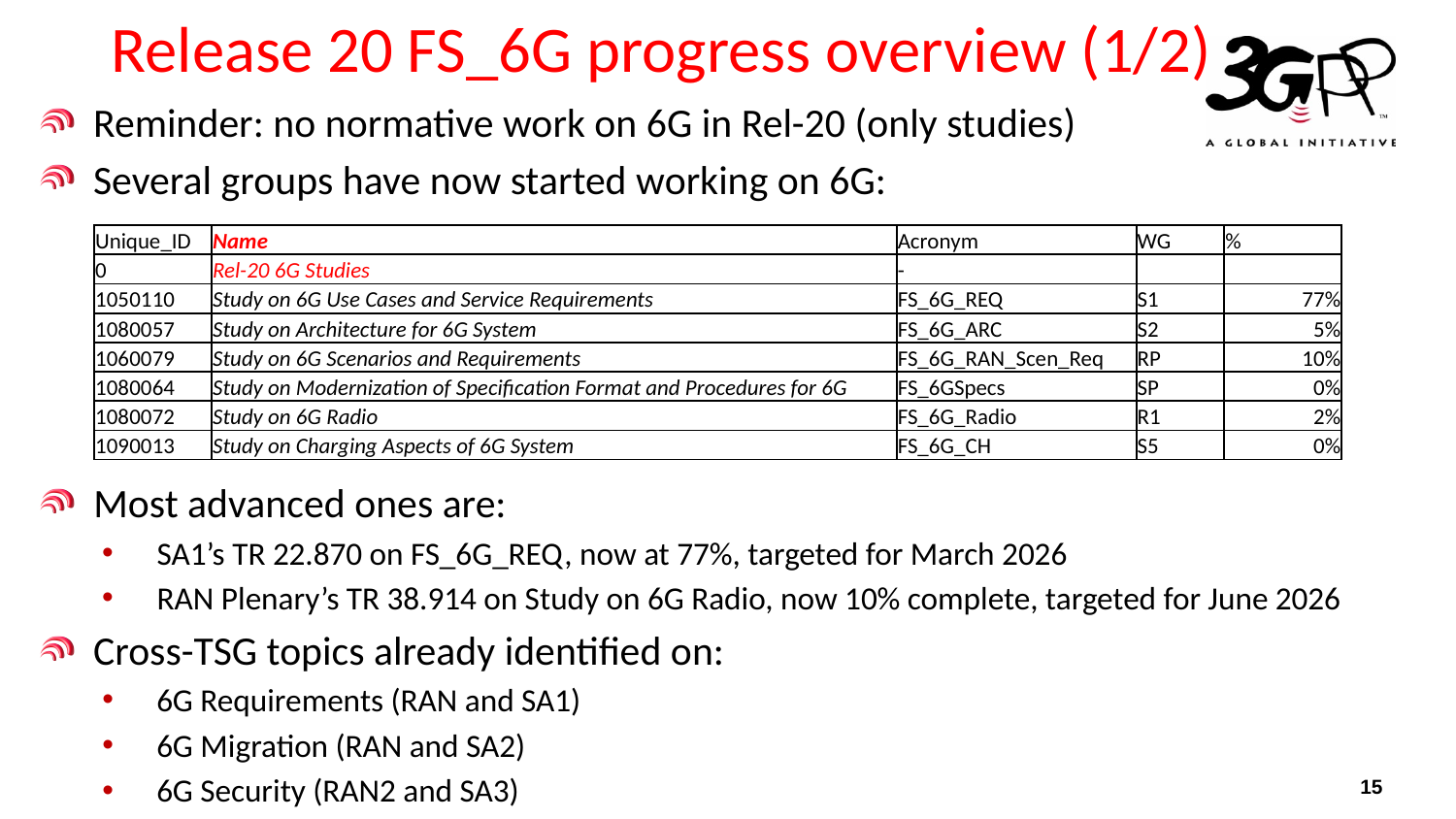

# Release 20 FS_6G progress overview (1/2)
Reminder: no normative work on 6G in Rel-20 (only studies)
Several groups have now started working on 6G:

| Unique\_ID | Name | Acronym | WG | % |
| --- | --- | --- | --- | --- |
| 0 | Rel-20 6G Studies | - |  |  |
| 1050110 | Study on 6G Use Cases and Service Requirements | FS\_6G\_REQ | S1 | 77% |
| 1080057 | Study on Architecture for 6G System | FS\_6G\_ARC | S2 | 5% |
| 1060079 | Study on 6G Scenarios and Requirements | FS\_6G\_RAN\_Scen\_Req | RP | 10% |
| 1080064 | Study on Modernization of Specification Format and Procedures for 6G | FS\_6GSpecs | SP | 0% |
| 1080072 | Study on 6G Radio | FS\_6G\_Radio | R1 | 2% |
| 1090013 | Study on Charging Aspects of 6G System | FS\_6G\_CH | S5 | 0% |
Most advanced ones are:
SA1’s TR 22.870 on FS_6G_REQ, now at 77%, targeted for March 2026
RAN Plenary’s TR 38.914 on Study on 6G Radio, now 10% complete, targeted for June 2026
Cross-TSG topics already identified on:
6G Requirements (RAN and SA1)
6G Migration (RAN and SA2)
6G Security (RAN2 and SA3)